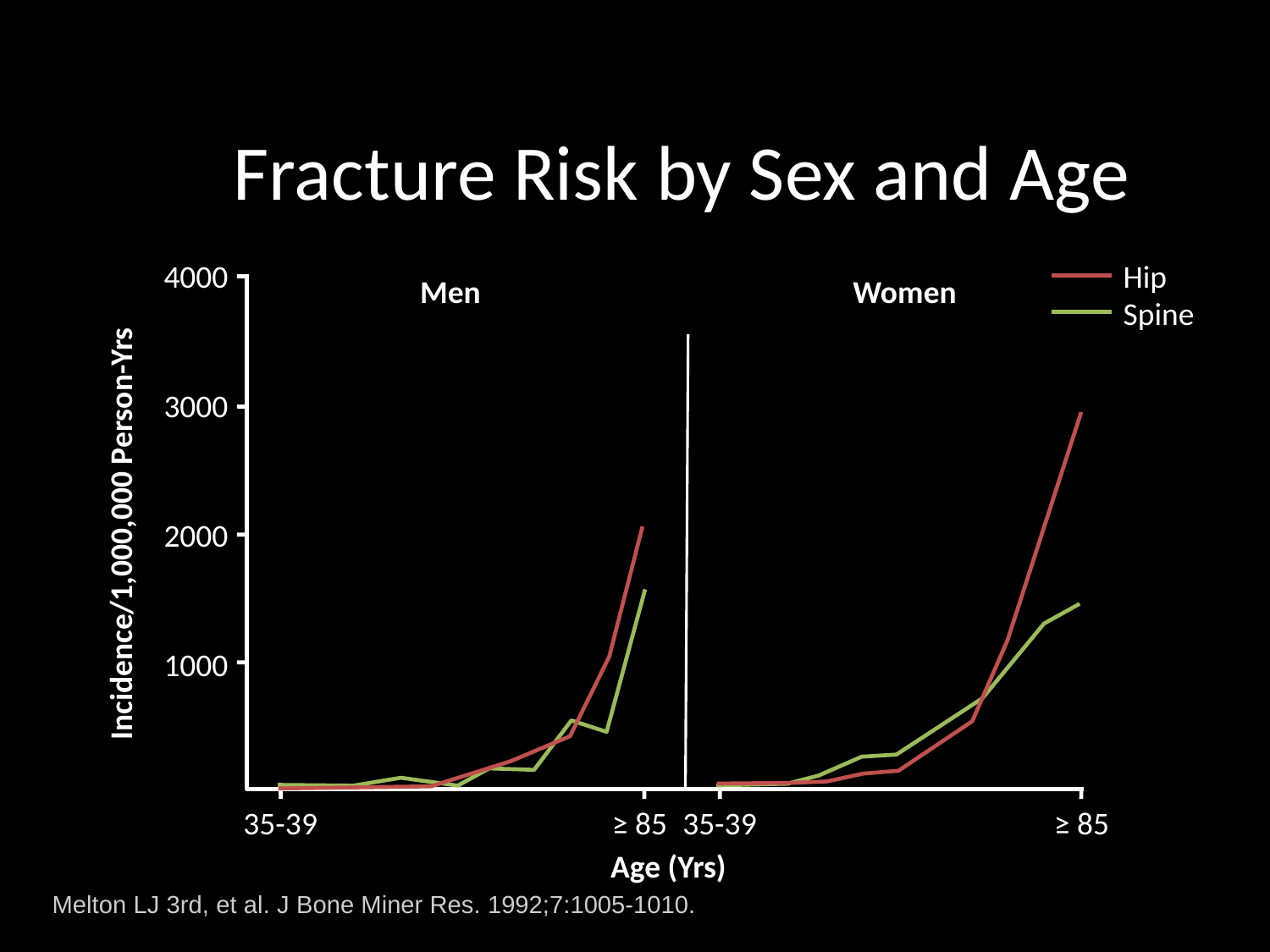

Fracture Risk by Sex and Age

Hip
4000

Men
Women

Spine

3000

Incidence/1,000,000 Person-Yrs
2000

1000

35-39
35-39
≥ 85
≥ 85
Age (Yrs)
Melton LJ 3rd, et al. J Bone Miner Res. 1992;7:1005-1010.